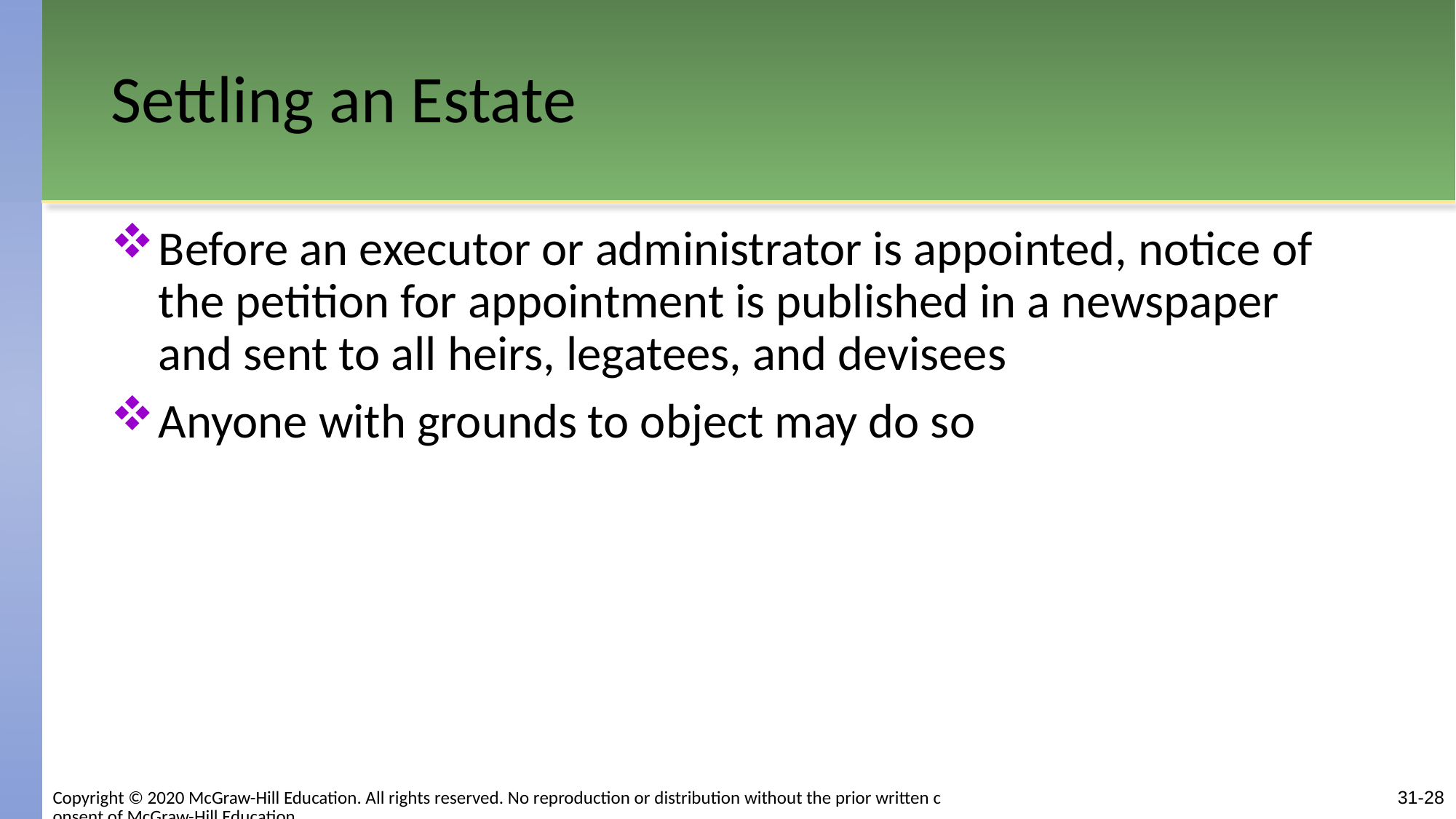

# Settling an Estate
Before an executor or administrator is appointed, notice of the petition for appointment is published in a newspaper and sent to all heirs, legatees, and devisees
Anyone with grounds to object may do so

Copyright © 2020 McGraw-Hill Education. All rights reserved. No reproduction or distribution without the prior written consent of McGraw-Hill Education.
31-28